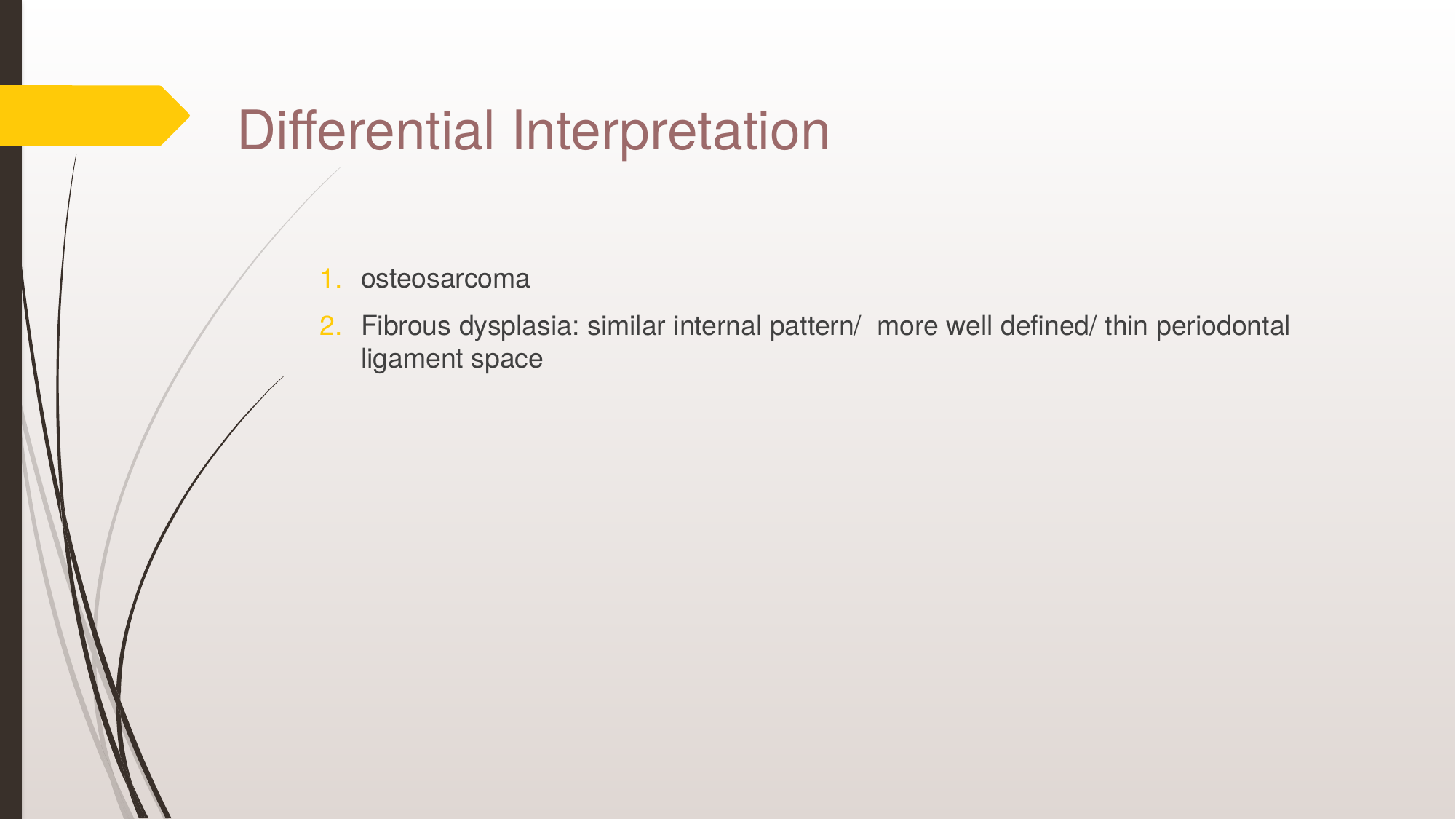

# Differential Interpretation
osteosarcoma
Fibrous dysplasia: similar internal pattern/  more well defined/ thin periodontal ligament space